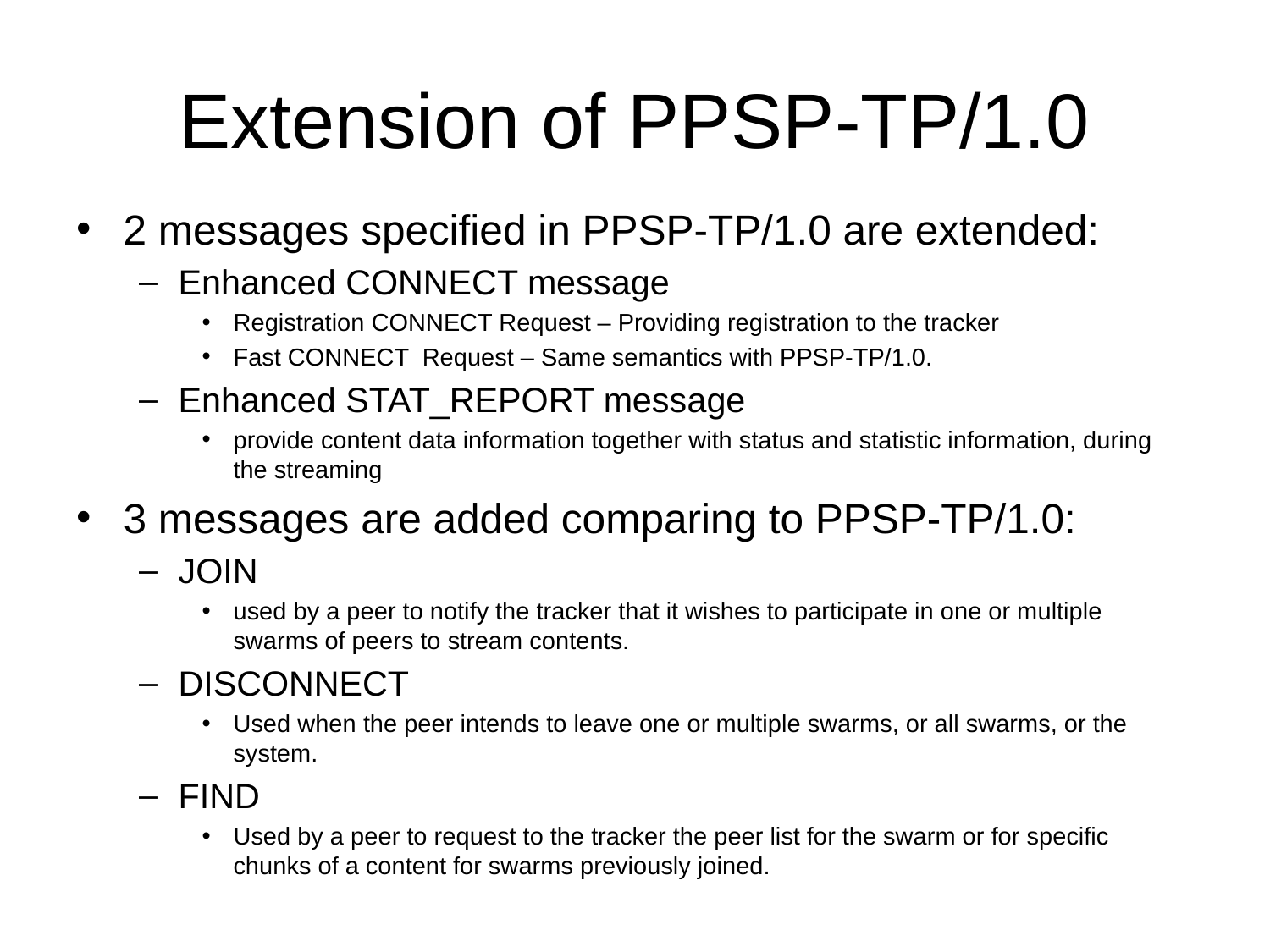

# Extension of PPSP-TP/1.0
2 messages specified in PPSP-TP/1.0 are extended:
Enhanced CONNECT message
Registration CONNECT Request – Providing registration to the tracker
Fast CONNECT  Request – Same semantics with PPSP-TP/1.0.
Enhanced STAT_REPORT message
provide content data information together with status and statistic information, during the streaming
3 messages are added comparing to PPSP-TP/1.0:
JOIN
used by a peer to notify the tracker that it wishes to participate in one or multiple swarms of peers to stream contents.
DISCONNECT
Used when the peer intends to leave one or multiple swarms, or all swarms, or the system.
FIND
Used by a peer to request to the tracker the peer list for the swarm or for specific chunks of a content for swarms previously joined.